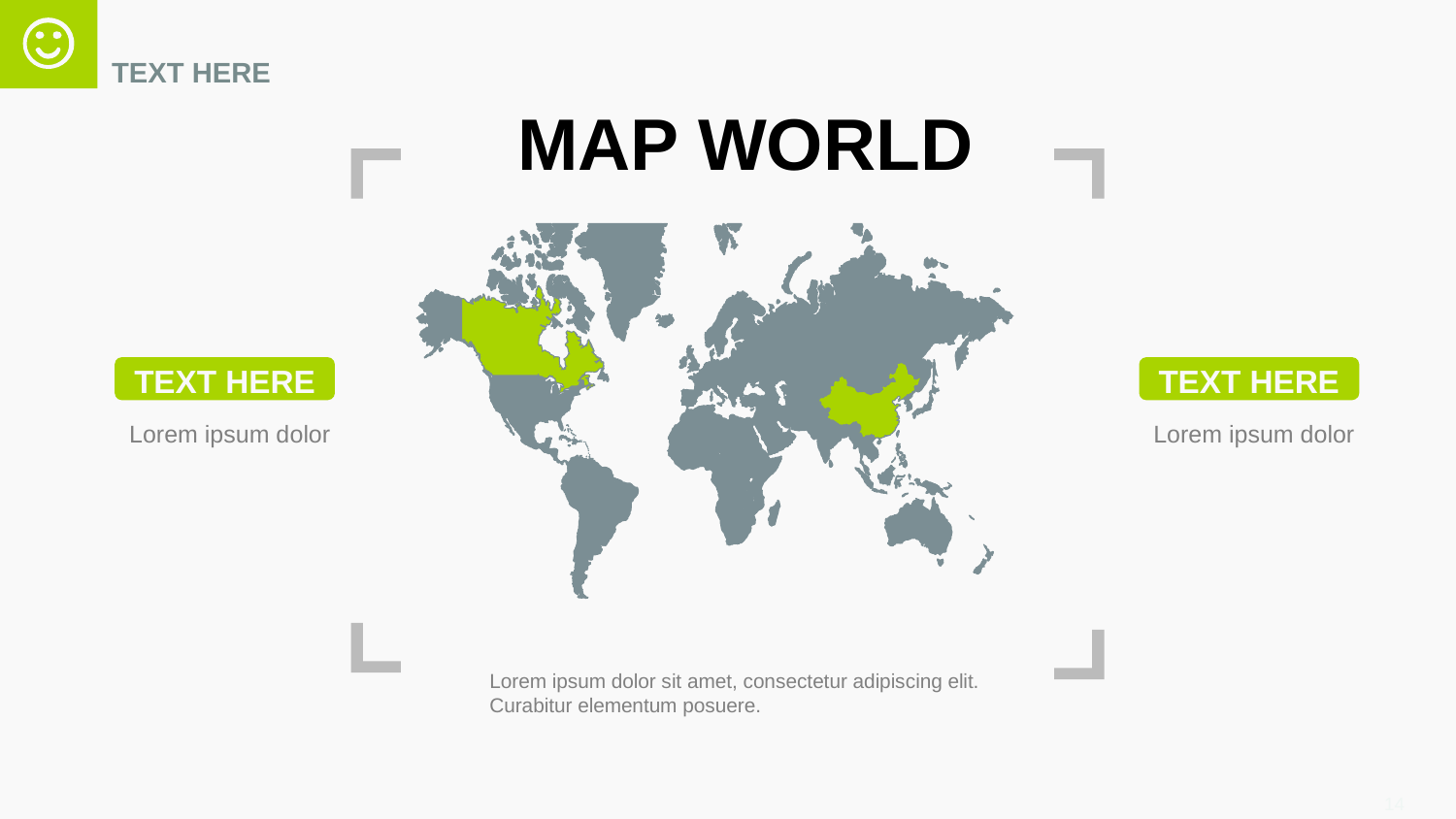

TEXT HERE

MAP WORLD

TEXT HERE
TEXT HERE

Lorem ipsum dolor
Lorem ipsum dolor

Lorem ipsum dolor sit amet, consectetur adipiscing elit. Curabitur elementum posuere.